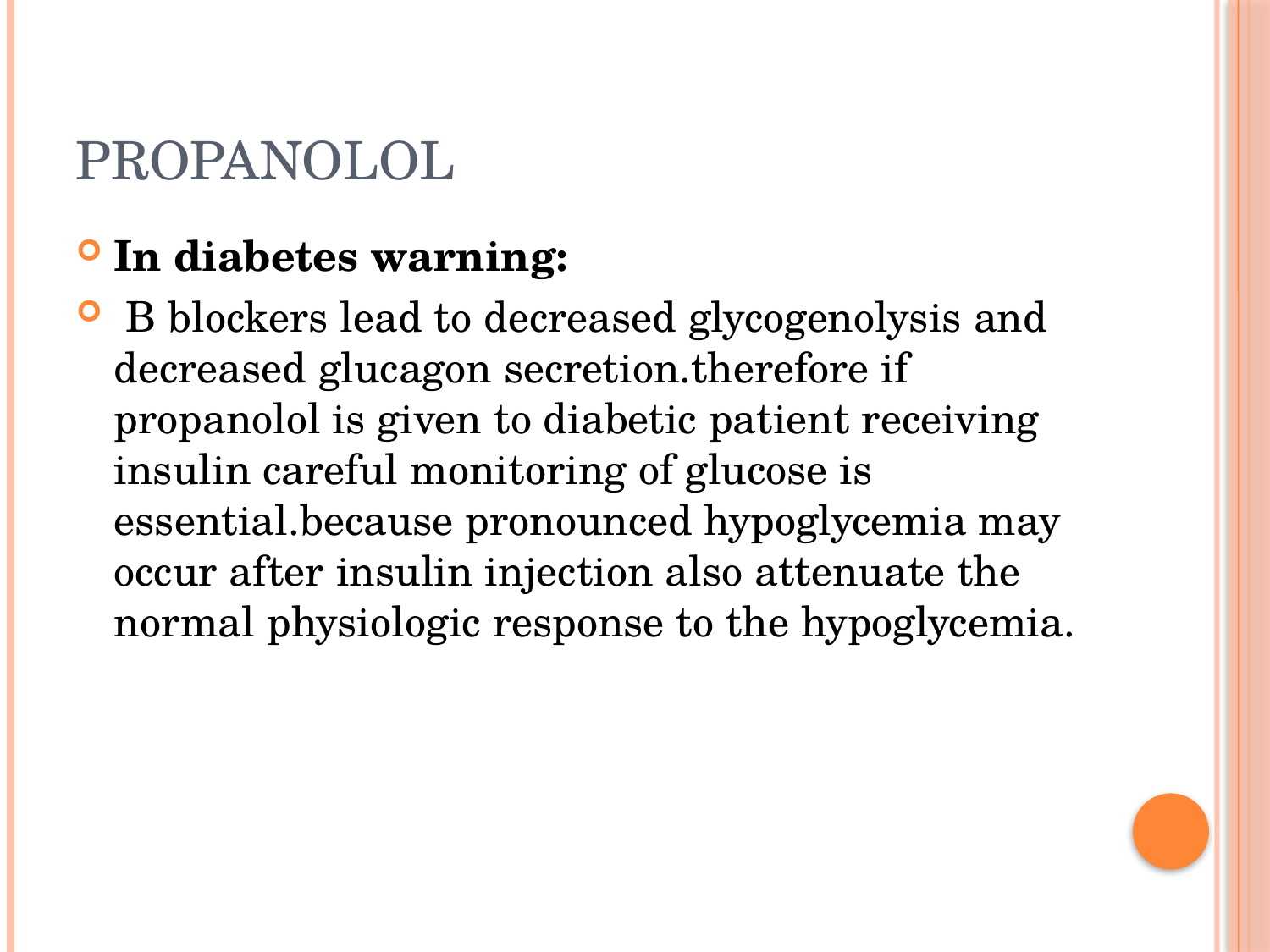

# propanolol
In diabetes warning:
 B blockers lead to decreased glycogenolysis and decreased glucagon secretion.therefore if propanolol is given to diabetic patient receiving insulin careful monitoring of glucose is essential.because pronounced hypoglycemia may occur after insulin injection also attenuate the normal physiologic response to the hypoglycemia.